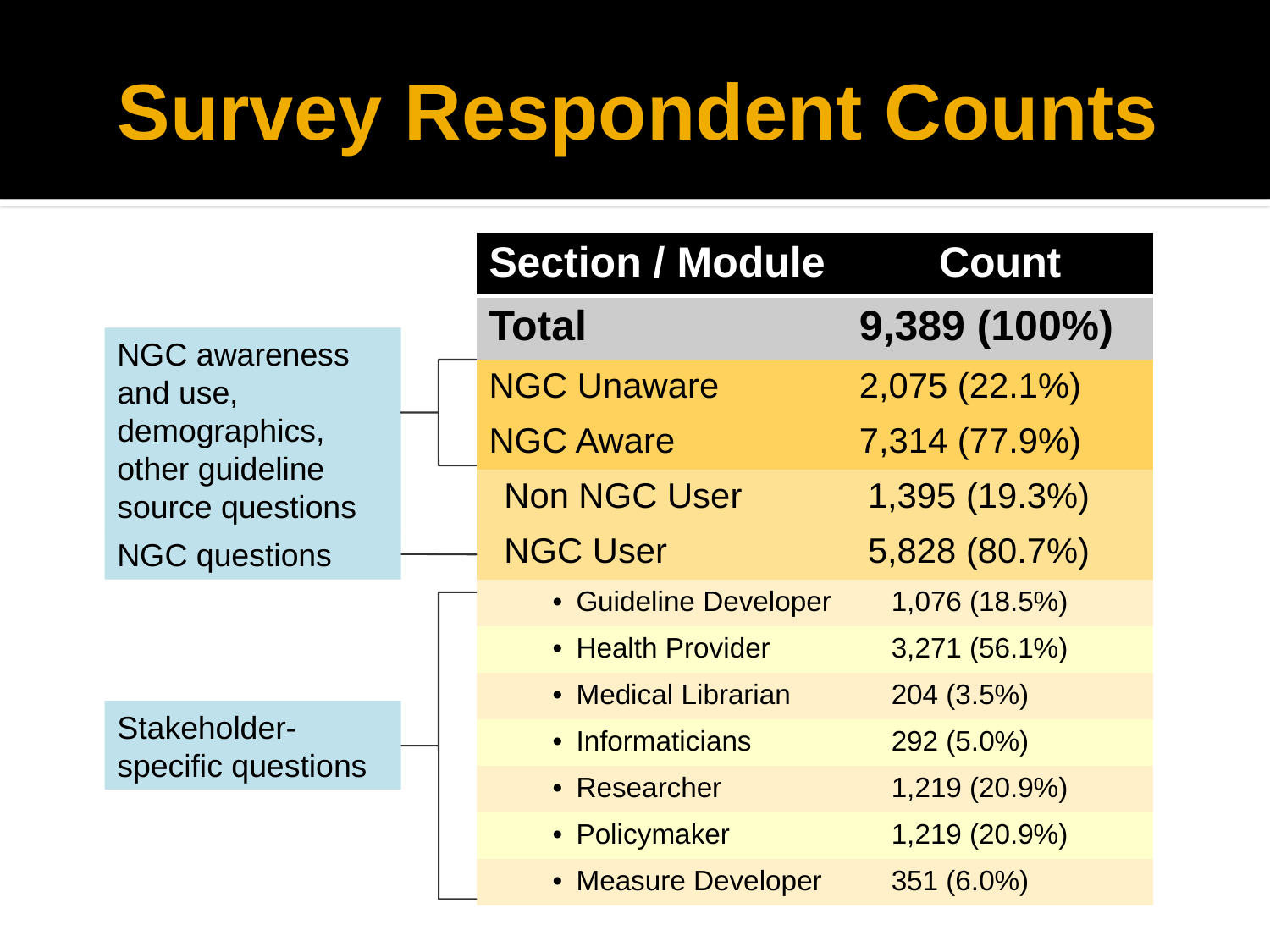

# Survey Respondent Counts
| Section / Module | Count |
| --- | --- |
| Total | 9,389 (100%) |
| NGC Unaware | 2,075 (22.1%) |
| NGC Aware | 7,314 (77.9%) |
| Non NGC User | 1,395 (19.3%) |
| NGC User | 5,828 (80.7%) |
| Guideline Developer | 1,076 (18.5%) |
| Health Provider | 3,271 (56.1%) |
| Medical Librarian | 204 (3.5%) |
| Informaticians | 292 (5.0%) |
| Researcher | 1,219 (20.9%) |
| Policymaker | 1,219 (20.9%) |
| Measure Developer | 351 (6.0%) |
NGC awareness and use, demographics, other guideline source questions
NGC questions
Stakeholder-specific questions